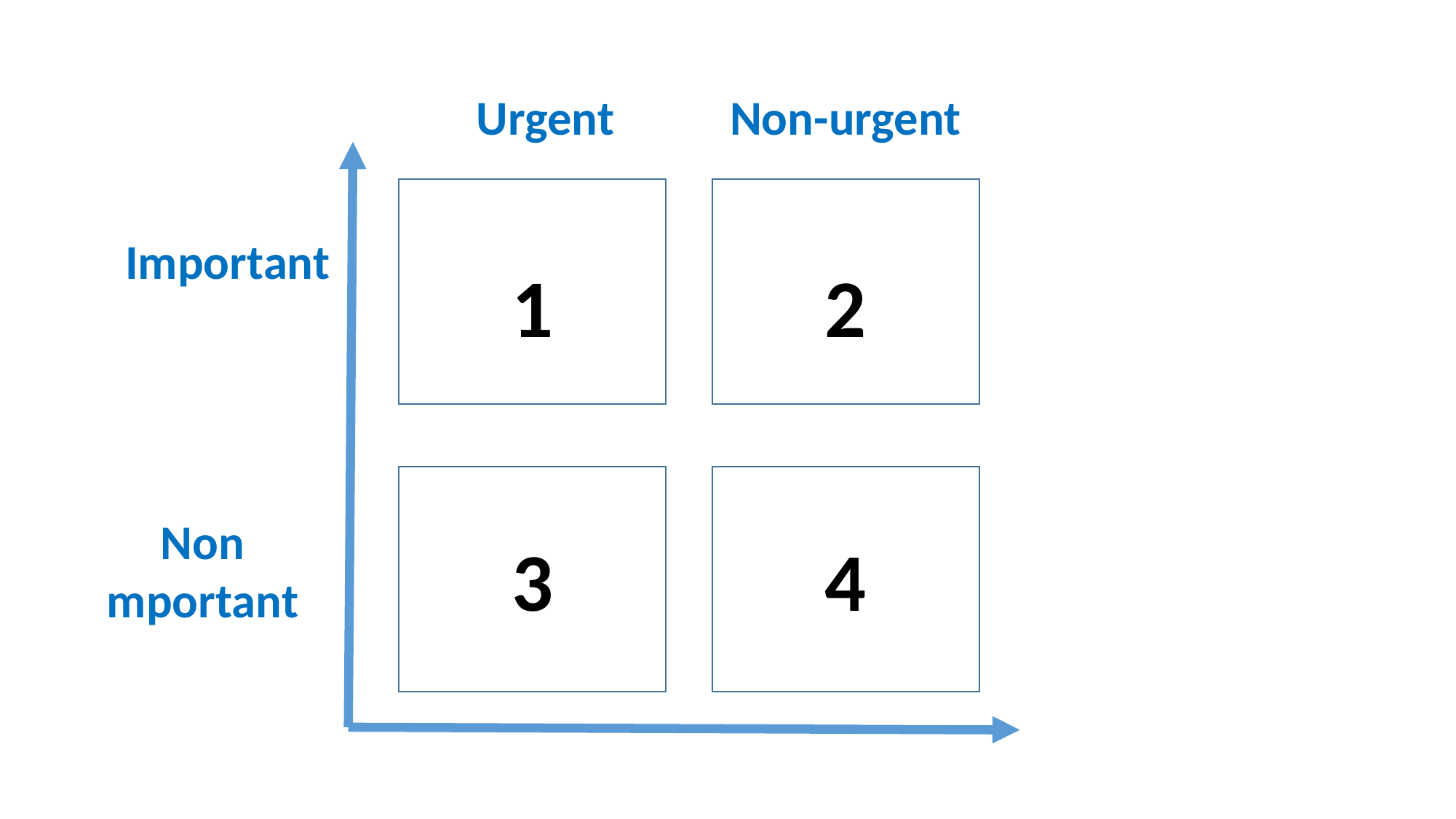

Non-urgent

Urgent

Important
1
2

Non mportant
3
4